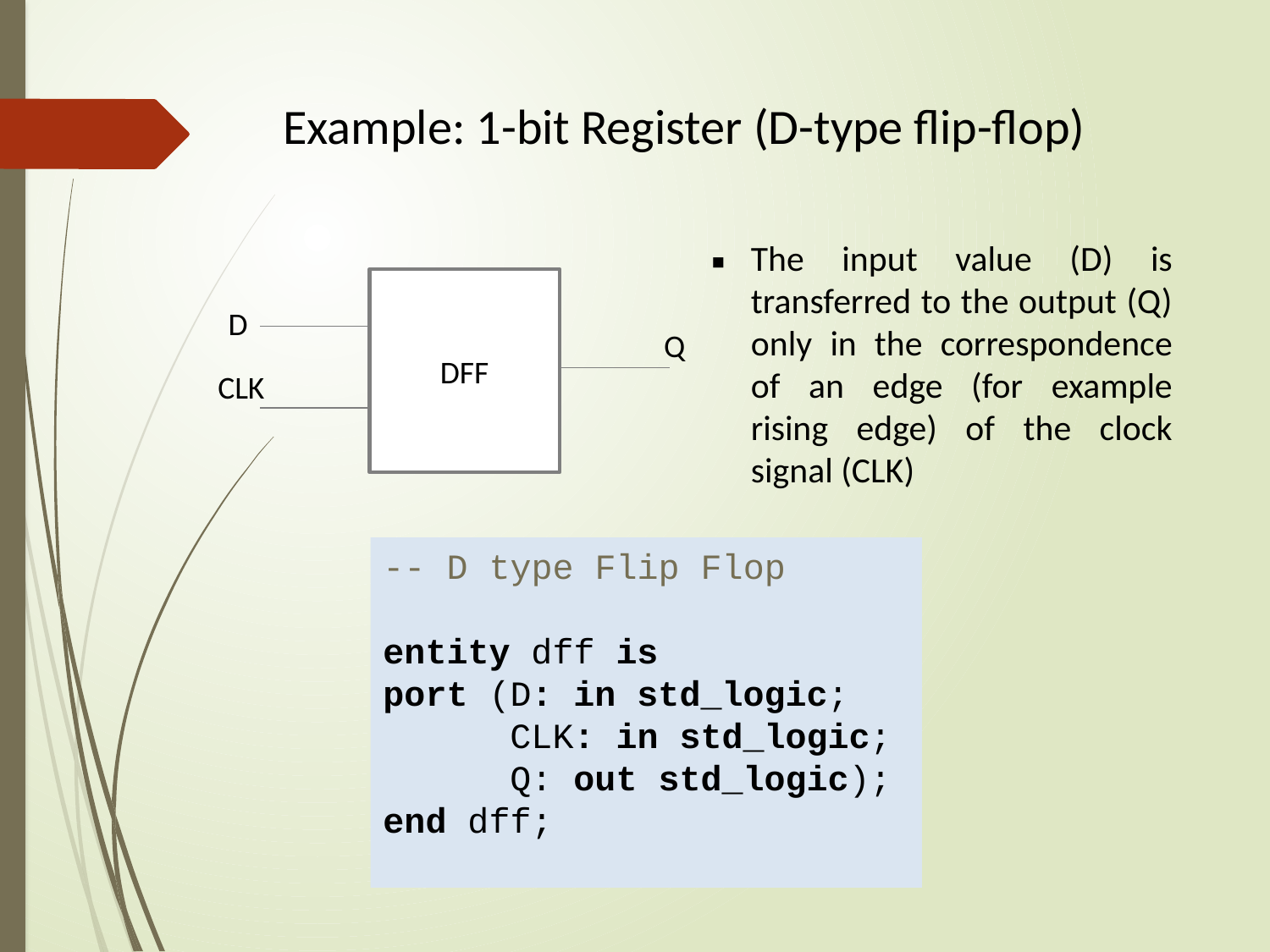

# Example: 1-bit Register (D-type flip-flop)
The input value (D) is transferred to the output (Q) only in the correspondence of an edge (for example rising edge) of the clock signal (CLK)
DFF
D
Q
CLK
-- D type Flip Flop

entity dff is
port (D: in std_logic;
      CLK: in std_logic;
      Q: out std_logic);
end dff;